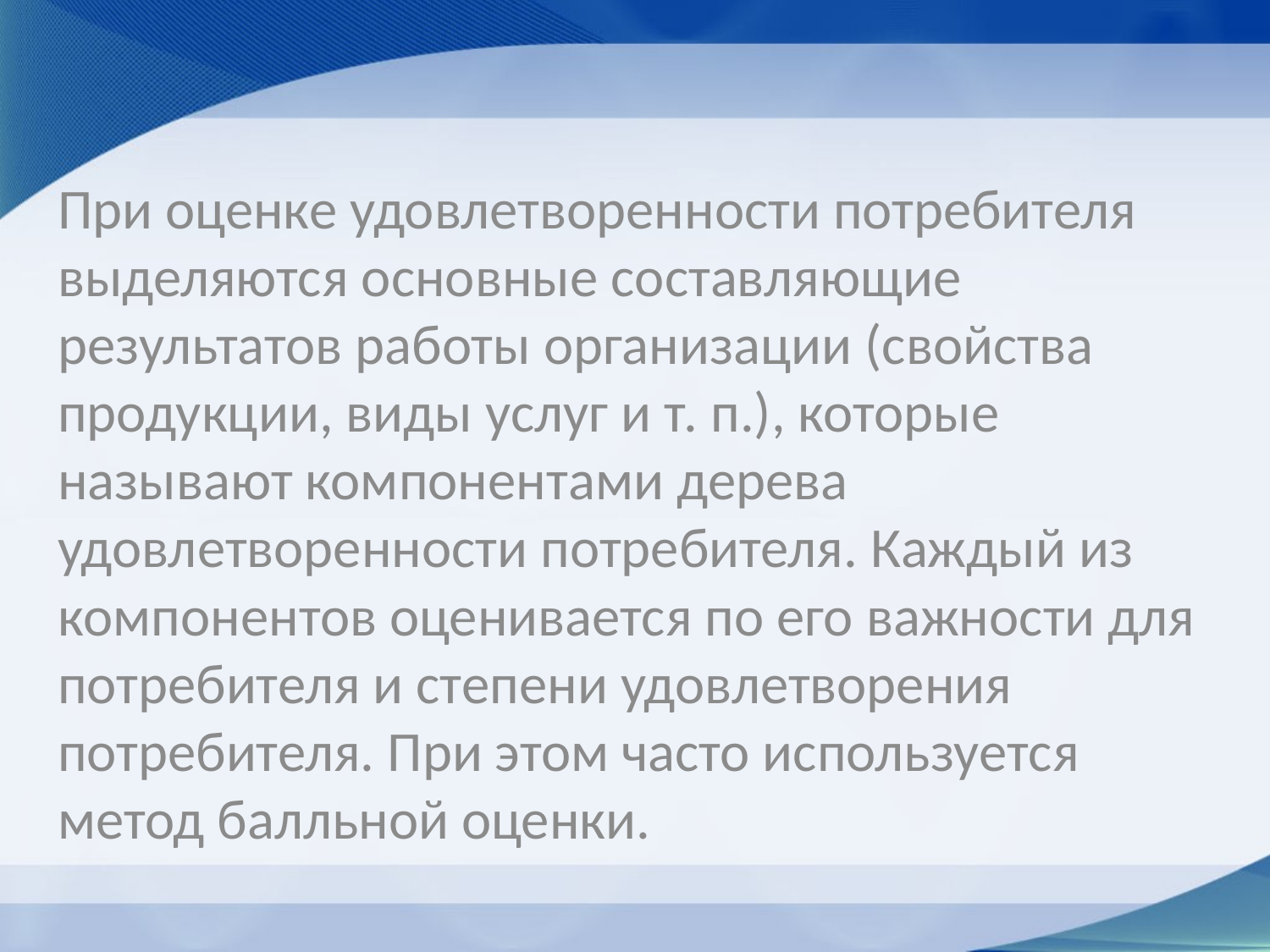

При оценке удовлетворенности потребителя выделяются основные составляющие результатов работы организации (свойства продукции, виды услуг и т. п.), которые называют компонентами дерева удовлетворенности потребителя. Каждый из компонентов оценивается по его важности для потребителя и степени удовлетворения потребителя. При этом часто используется метод балльной оценки.